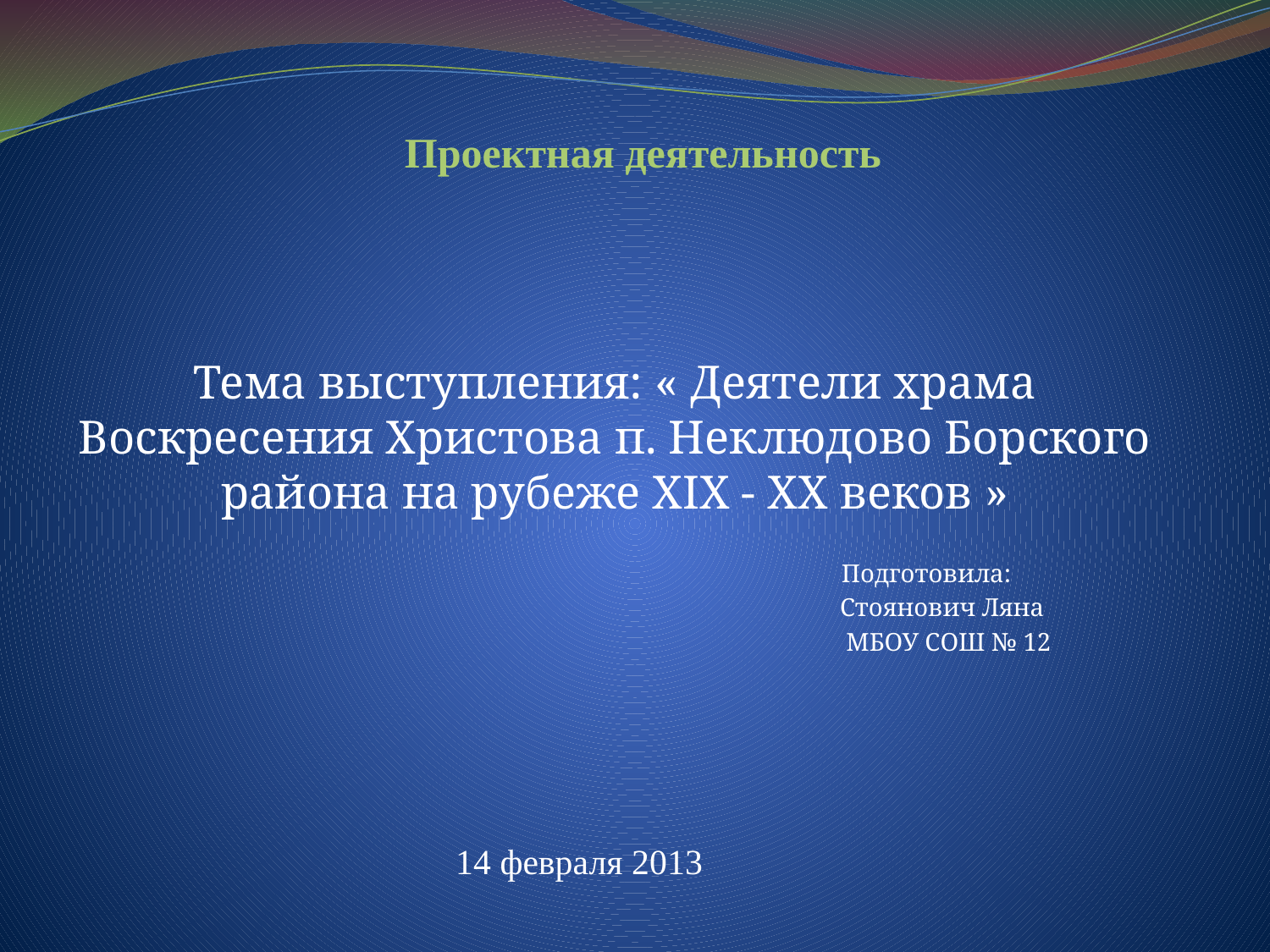

# Проектная деятельность
Тема выступления: « Деятели храма Воскресения Христова п. Неклюдово Борского района на рубеже ХIХ - ХХ веков »

                                                                                                   Подготовила:
                                                                                                       Стоянович Ляна
                                                                                                         МБОУ СОШ № 12

  14 февраля 2013